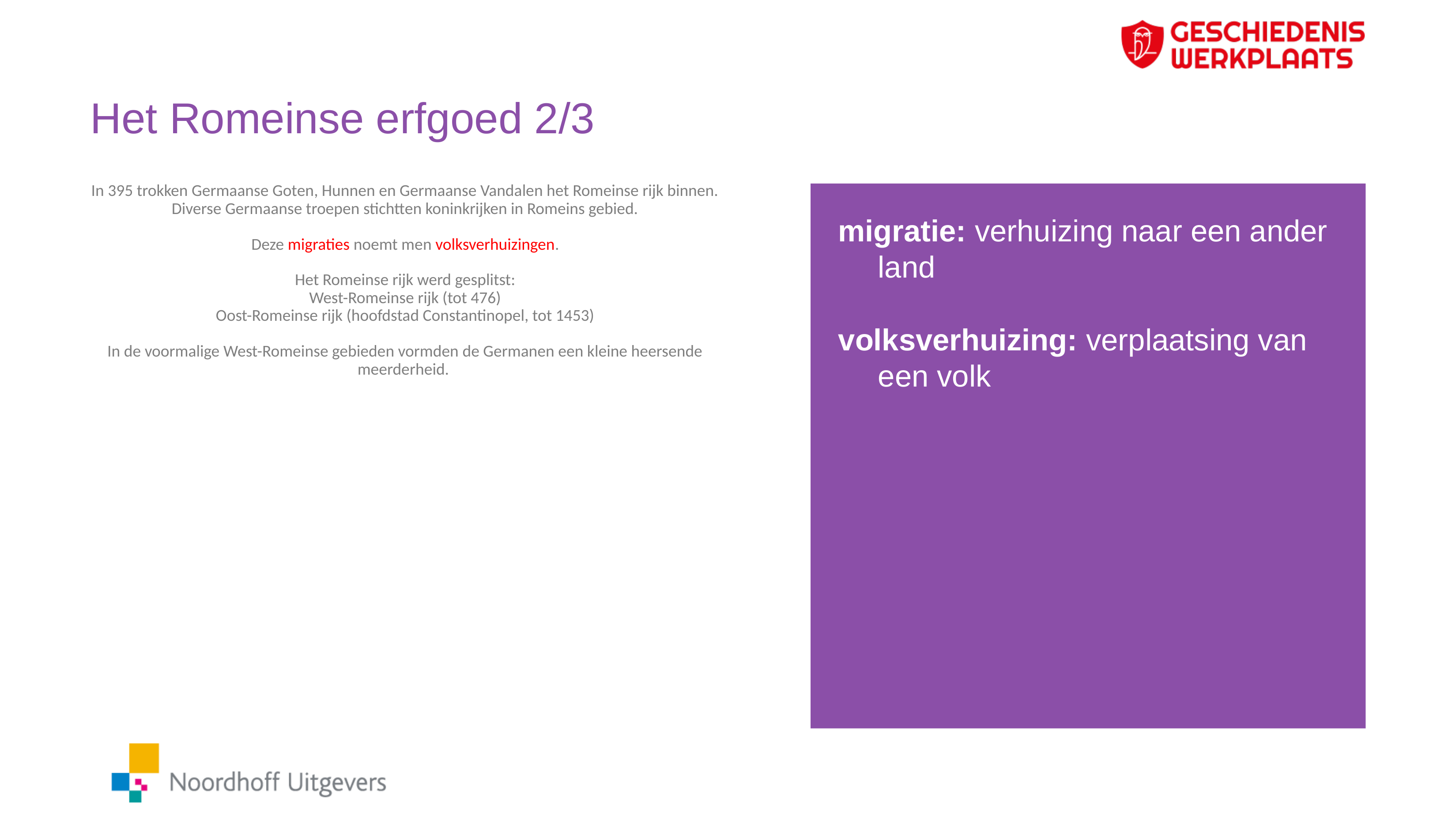

# Het Romeinse erfgoed 2/3
In 395 trokken Germaanse Goten, Hunnen en Germaanse Vandalen het Romeinse rijk binnen. Diverse Germaanse troepen stichtten koninkrijken in Romeins gebied.

Deze migraties noemt men volksverhuizingen.

Het Romeinse rijk werd gesplitst:
West-Romeinse rijk (tot 476)
Oost-Romeinse rijk (hoofdstad Constantinopel, tot 1453)

In de voormalige West-Romeinse gebieden vormden de Germanen een kleine heersende meerderheid.

migratie: verhuizing naar een ander land

volksverhuizing: verplaatsing van een volk